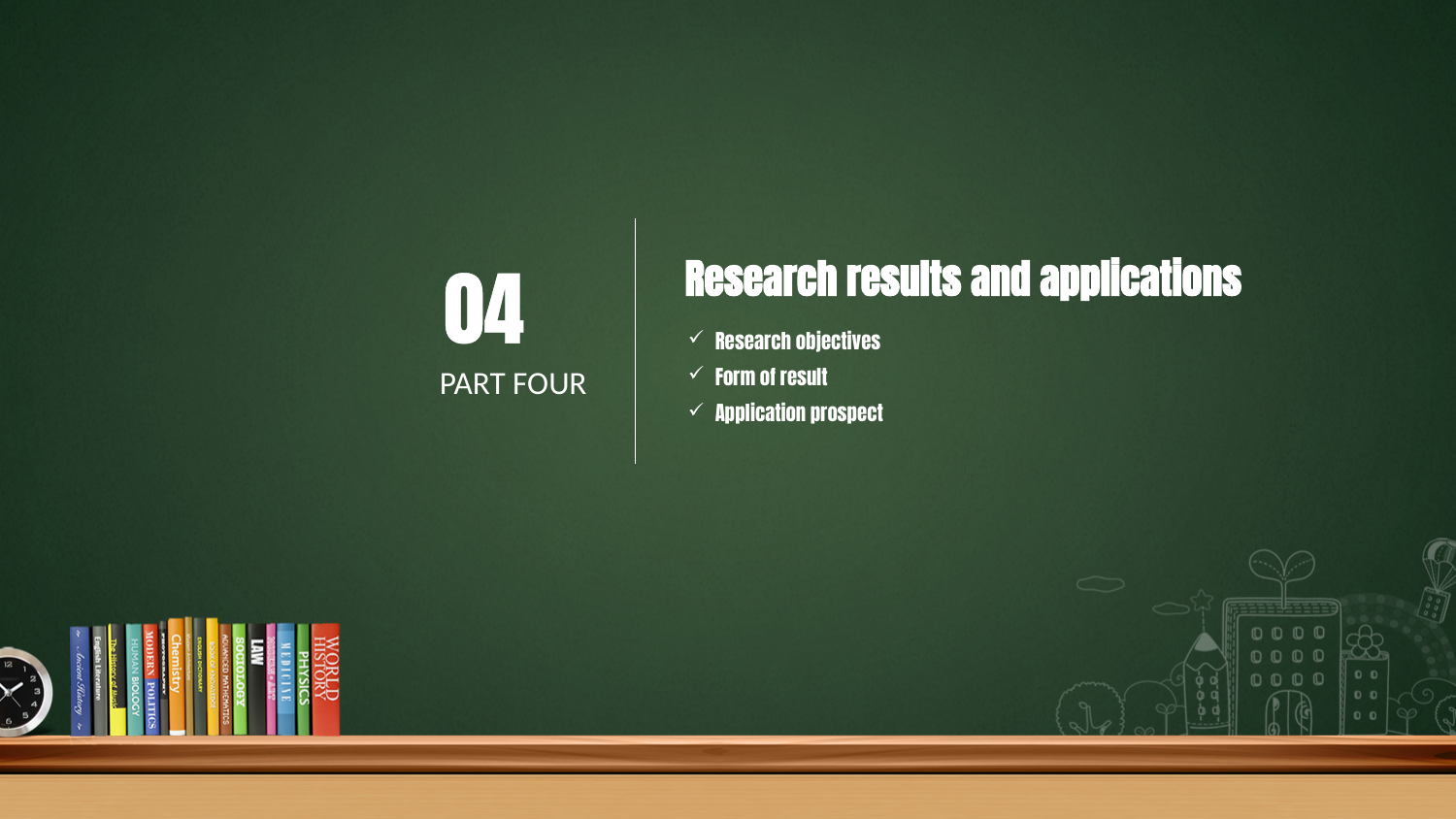

Research results and applications
04
Research objectives
Form of result
Application prospect
PART FOUR